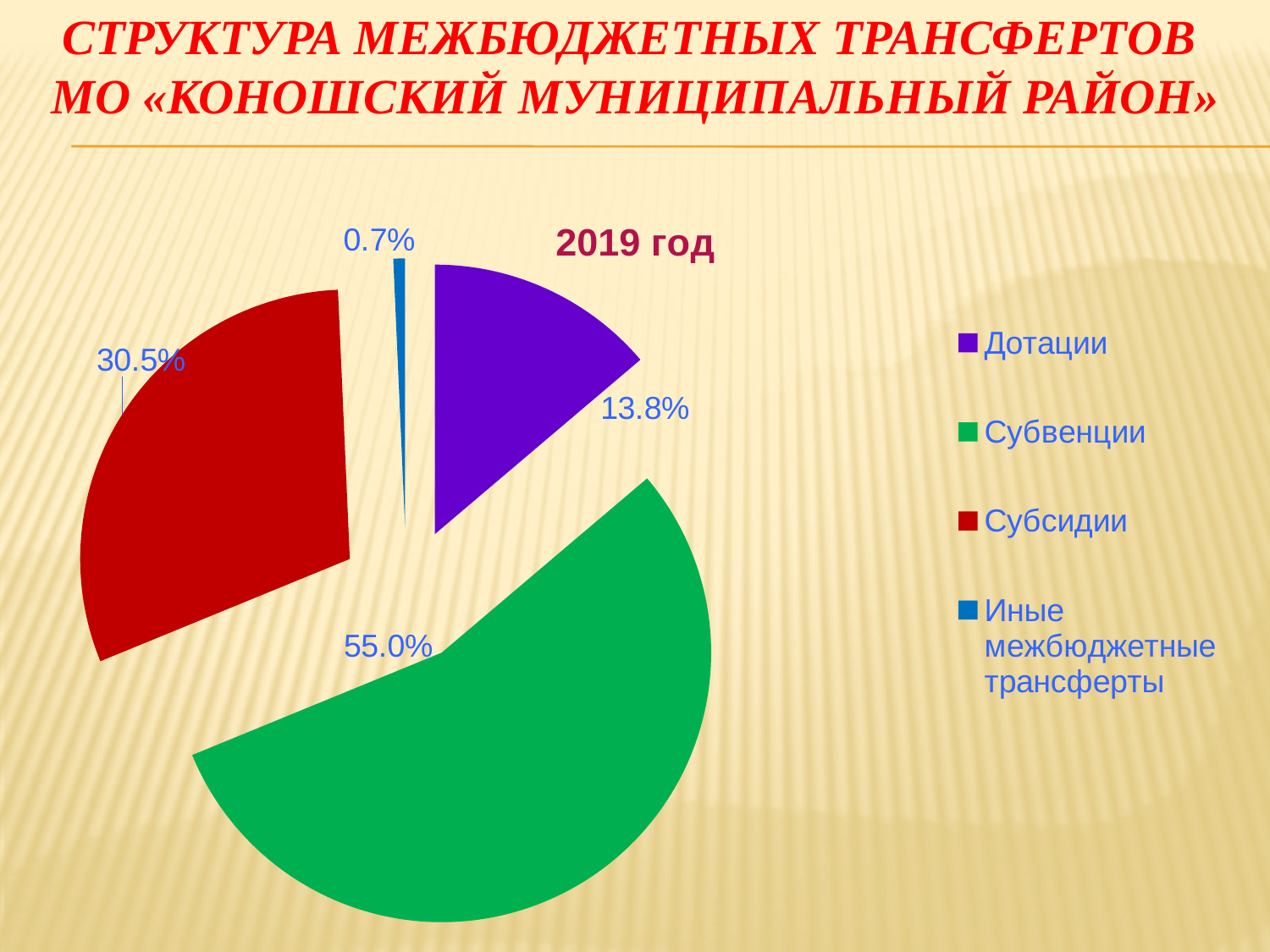

# СТРУКТУРА МЕЖБЮДЖЕТНЫХ ТРАНСФЕРТОВ МО «КОНОШСКИЙ МУНИЦИПАЛЬНЫЙ РАЙОН»

### Chart: 2019 год

| Category | 2018 год |
|---|---|
| Дотации | 0.138 |
| Субвенции | 0.55 |
| Субсидии | 0.3050000000000001 |
| Иные межбюджетные трансферты | 0.007000000000000001 |